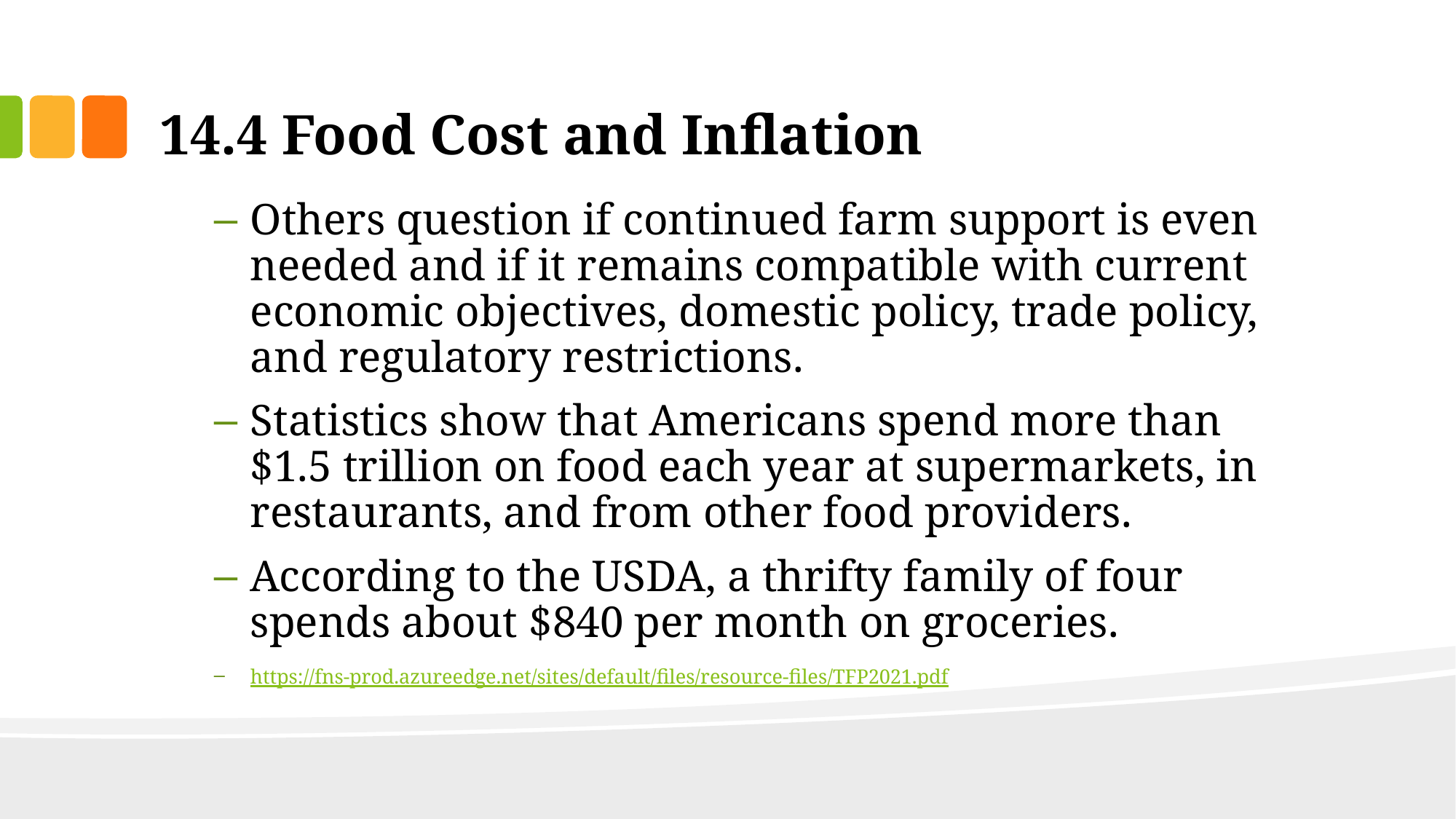

# 14.4 Food Cost and Inflation
Others question if continued farm support is even needed and if it remains compatible with current economic objectives, domestic policy, trade policy, and regulatory restrictions.
Statistics show that Americans spend more than $1.5 trillion on food each year at supermarkets, in restaurants, and from other food providers.
According to the USDA, a thrifty family of four spends about $840 per month on groceries.
https://fns-prod.azureedge.net/sites/default/files/resource-files/TFP2021.pdf